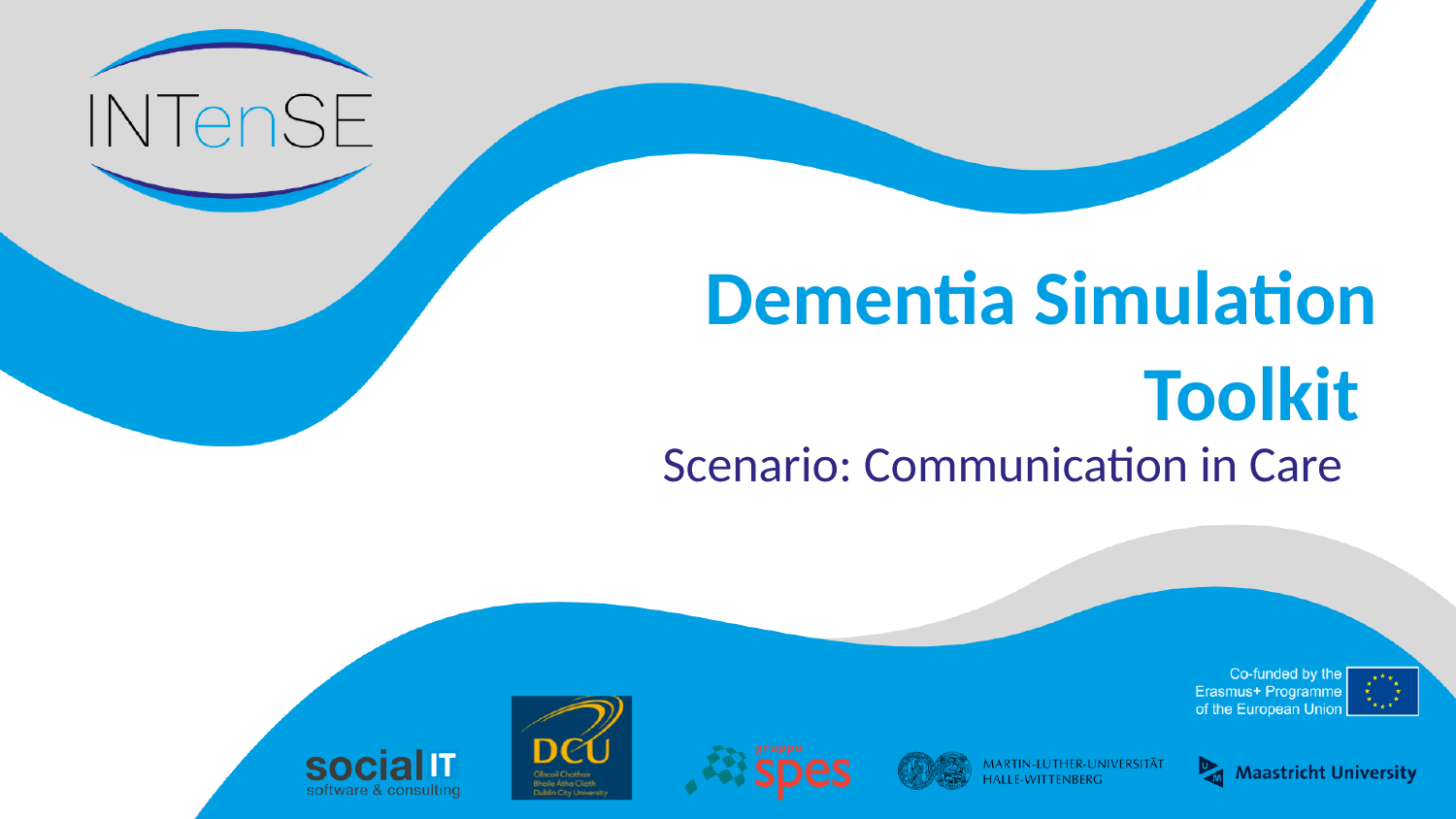

# Dementia Simulation Toolkit
Scenario: Communication in Care